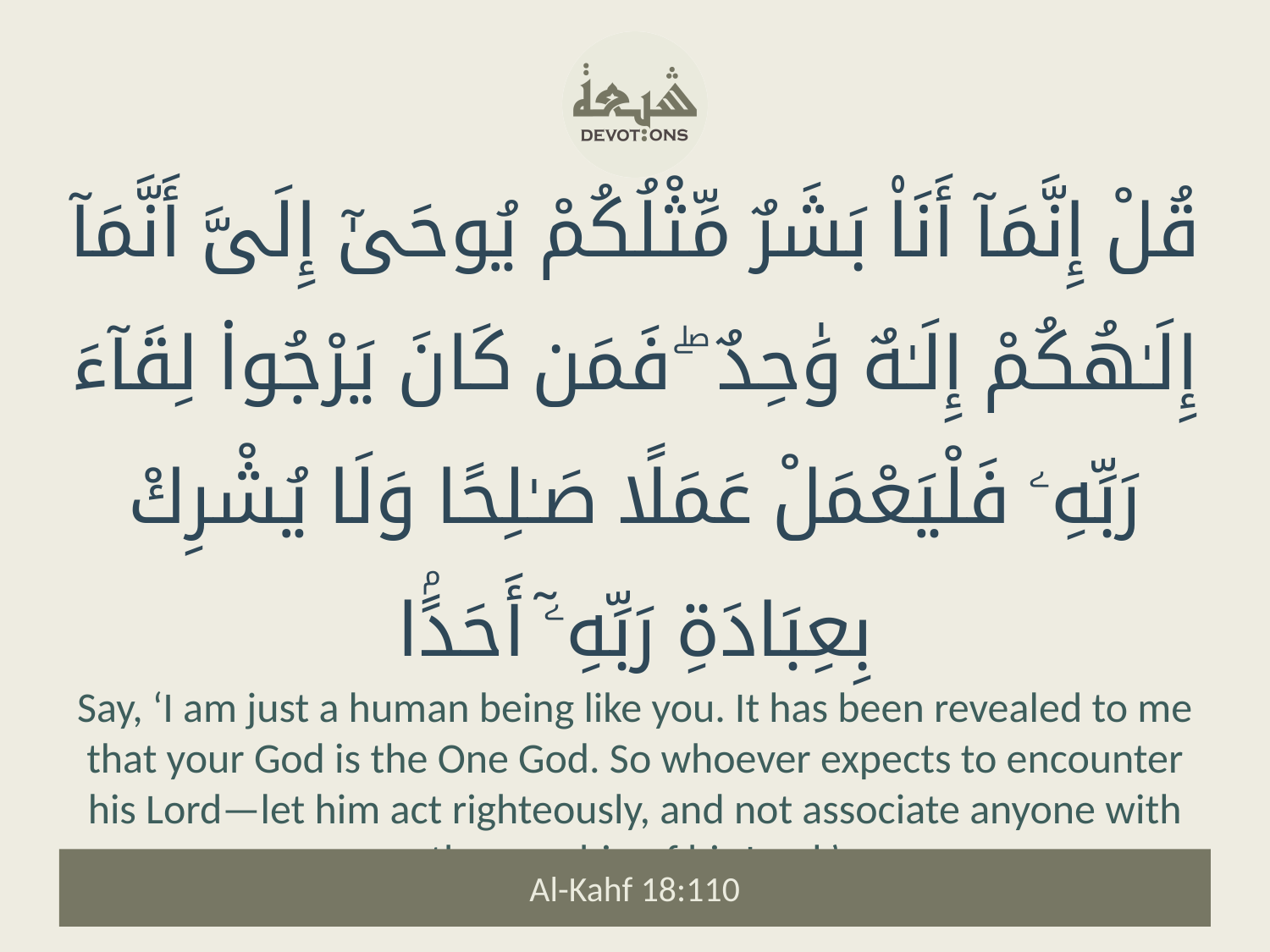

قُلْ إِنَّمَآ أَنَا۠ بَشَرٌ مِّثْلُكُمْ يُوحَىٰٓ إِلَىَّ أَنَّمَآ إِلَـٰهُكُمْ إِلَـٰهٌ وَٰحِدٌ ۖ فَمَن كَانَ يَرْجُوا۟ لِقَآءَ رَبِّهِۦ فَلْيَعْمَلْ عَمَلًا صَـٰلِحًا وَلَا يُشْرِكْ بِعِبَادَةِ رَبِّهِۦٓ أَحَدًۢا
Say, ‘I am just a human being like you. It has been revealed to me that your God is the One God. So whoever expects to encounter his Lord—let him act righteously, and not associate anyone with the worship of his Lord.’
Al-Kahf 18:110